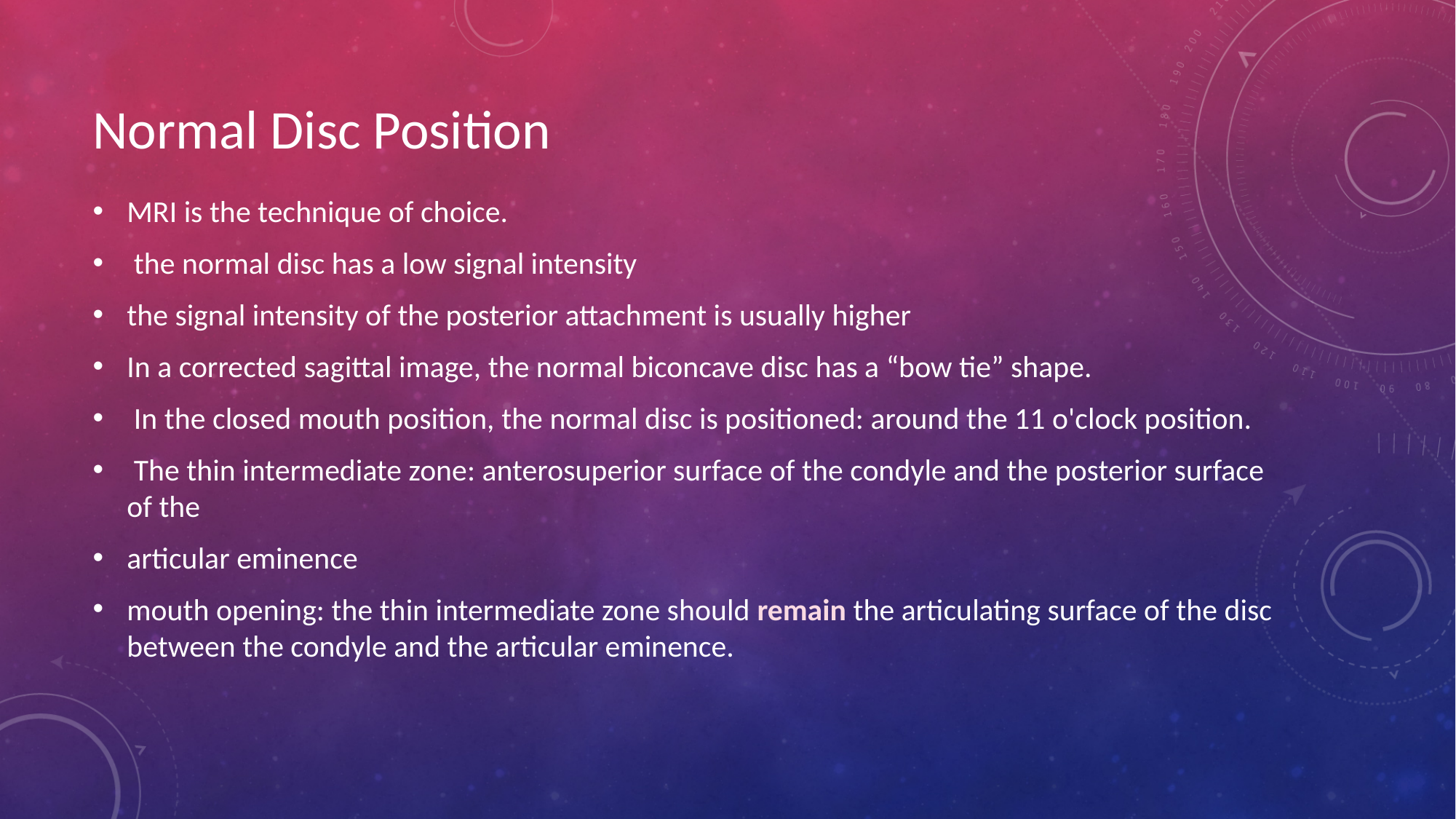

# Normal Disc Position
MRI is the technique of choice.
 the normal disc has a low signal intensity
the signal intensity of the posterior attachment is usually higher
In a corrected sagittal image, the normal biconcave disc has a “bow tie” shape.
 In the closed mouth position, the normal disc is positioned: around the 11 o'clock position.
 The thin intermediate zone: anterosuperior surface of the condyle and the posterior surface of the
articular eminence
mouth opening: the thin intermediate zone should remain the articulating surface of the disc between the condyle and the articular eminence.